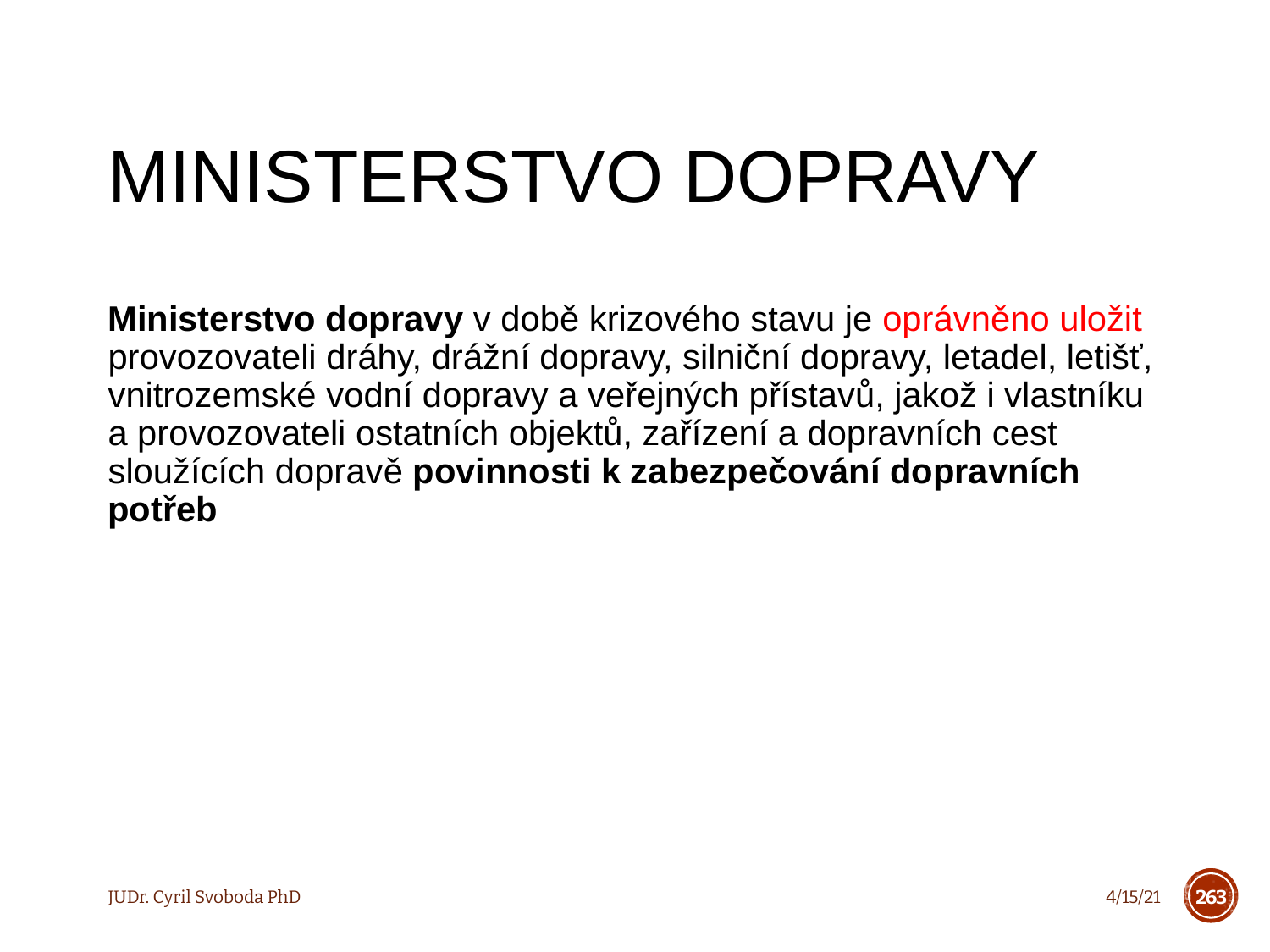

# Ministerstvo dopravy
Ministerstvo dopravy v době krizového stavu je oprávněno uložit provozovateli dráhy, drážní dopravy, silniční dopravy, letadel, letišť, vnitrozemské vodní dopravy a veřejných přístavů, jakož i vlastníku a provozovateli ostatních objektů, zařízení a dopravních cest sloužících dopravě povinnosti k zabezpečování dopravních potřeb
JUDr. Cyril Svoboda PhD
4/15/21
263